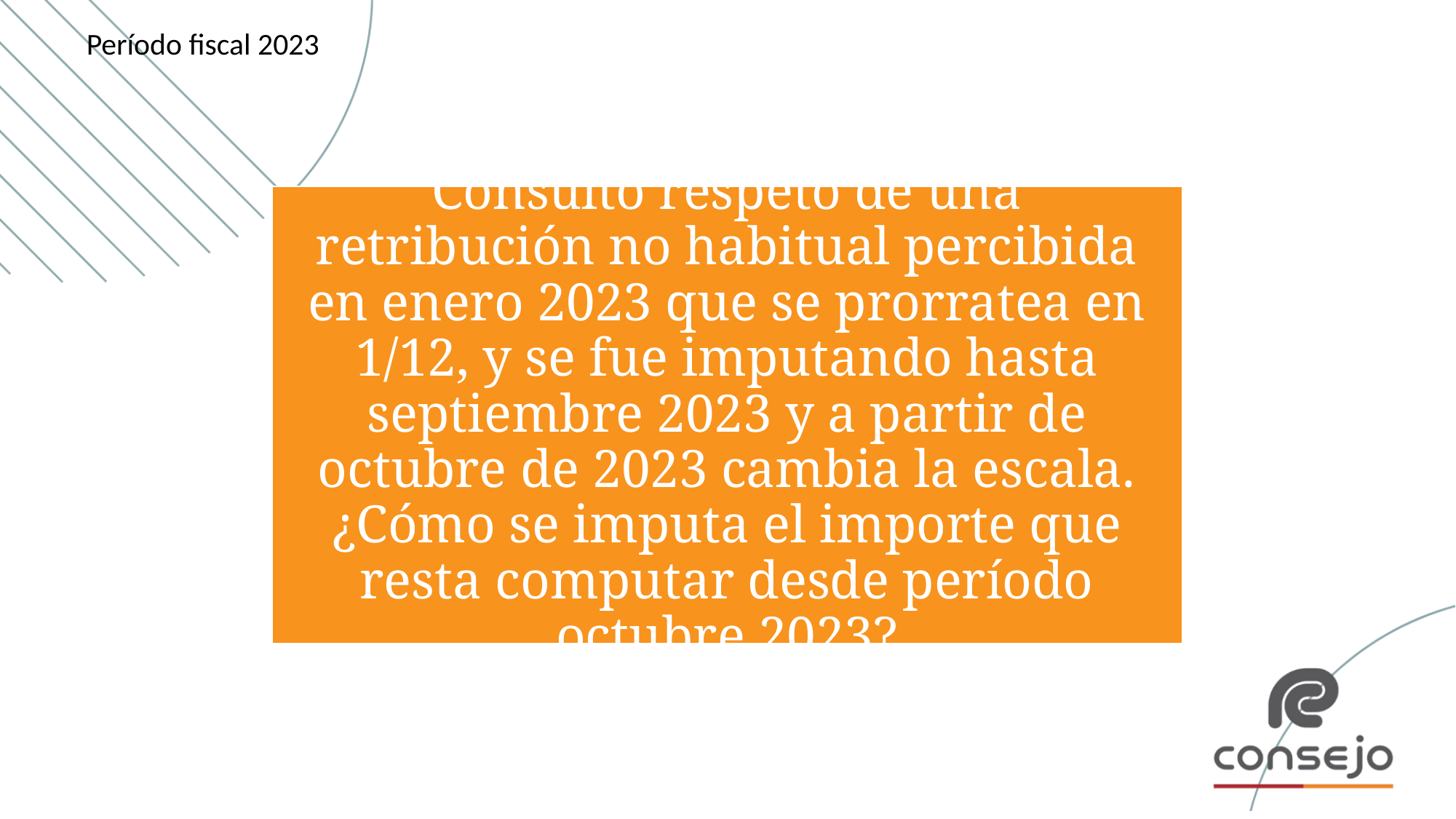

Período fiscal 2023
Consulto respeto de una retribución no habitual percibida en enero 2023 que se prorratea en 1/12, y se fue imputando hasta septiembre 2023 y a partir de octubre de 2023 cambia la escala. ¿Cómo se imputa el importe que resta computar desde período octubre 2023?